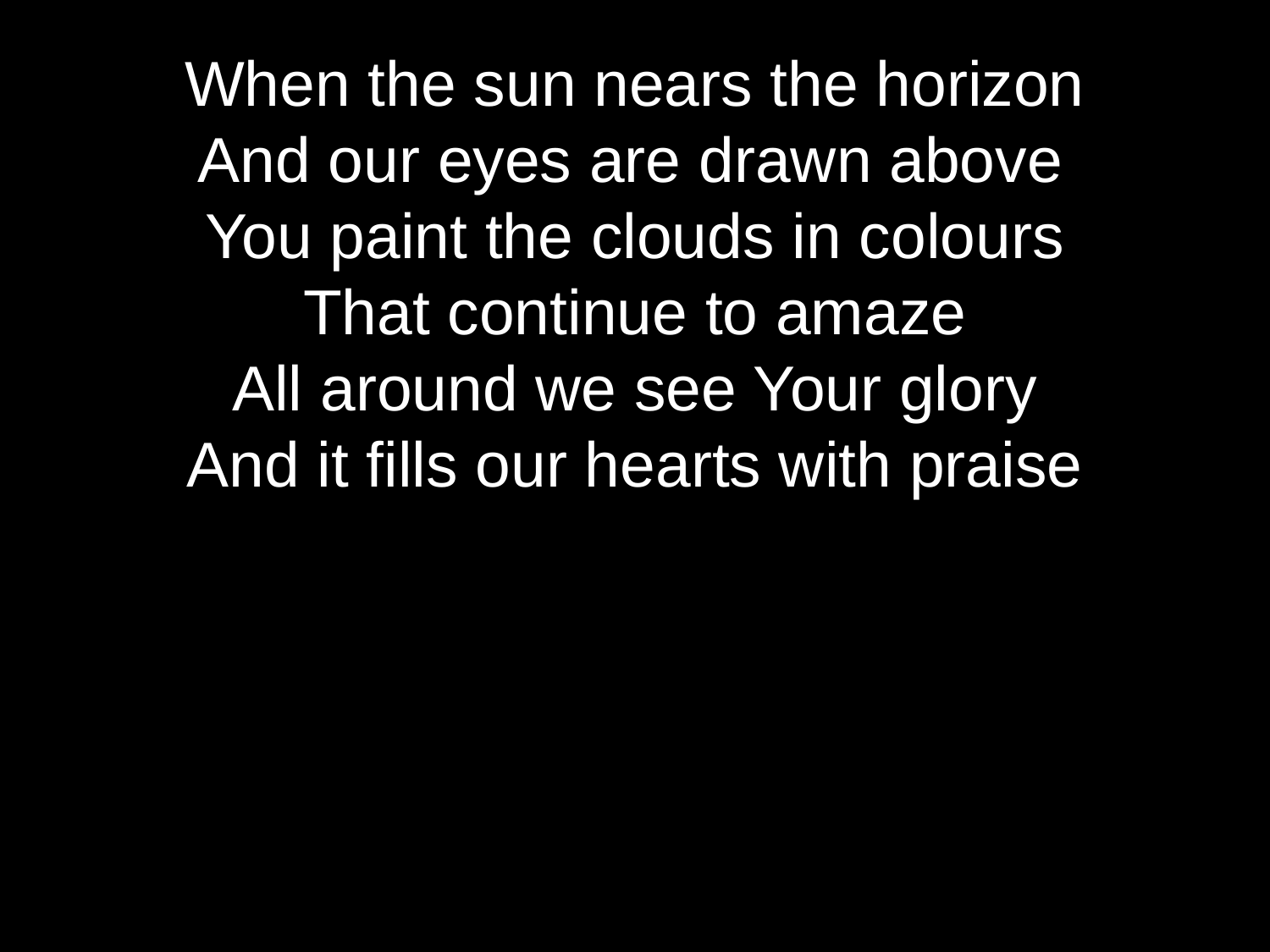

When the sun nears the horizon
And our eyes are drawn above
You paint the clouds in colours
That continue to amaze
All around we see Your glory
And it fills our hearts with praise